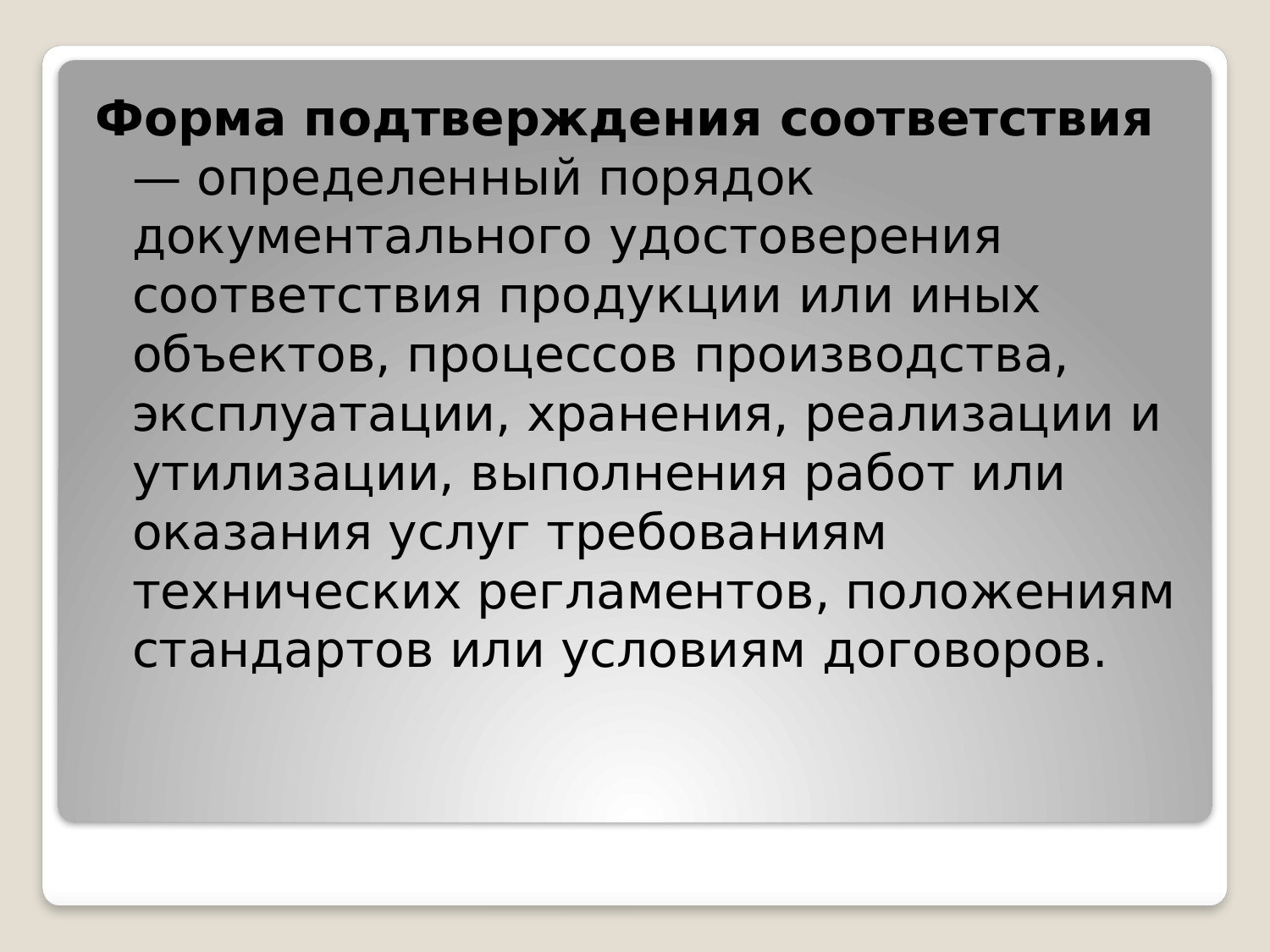

Форма подтверждения соответствия — определенный порядок документального удостоверения соответствия продукции или иных объектов, процессов производства, эксплуатации, хранения, реализации и утилизации, выполнения работ или оказания услуг требованиям технических регламентов, положениям стандартов или условиям договоров.